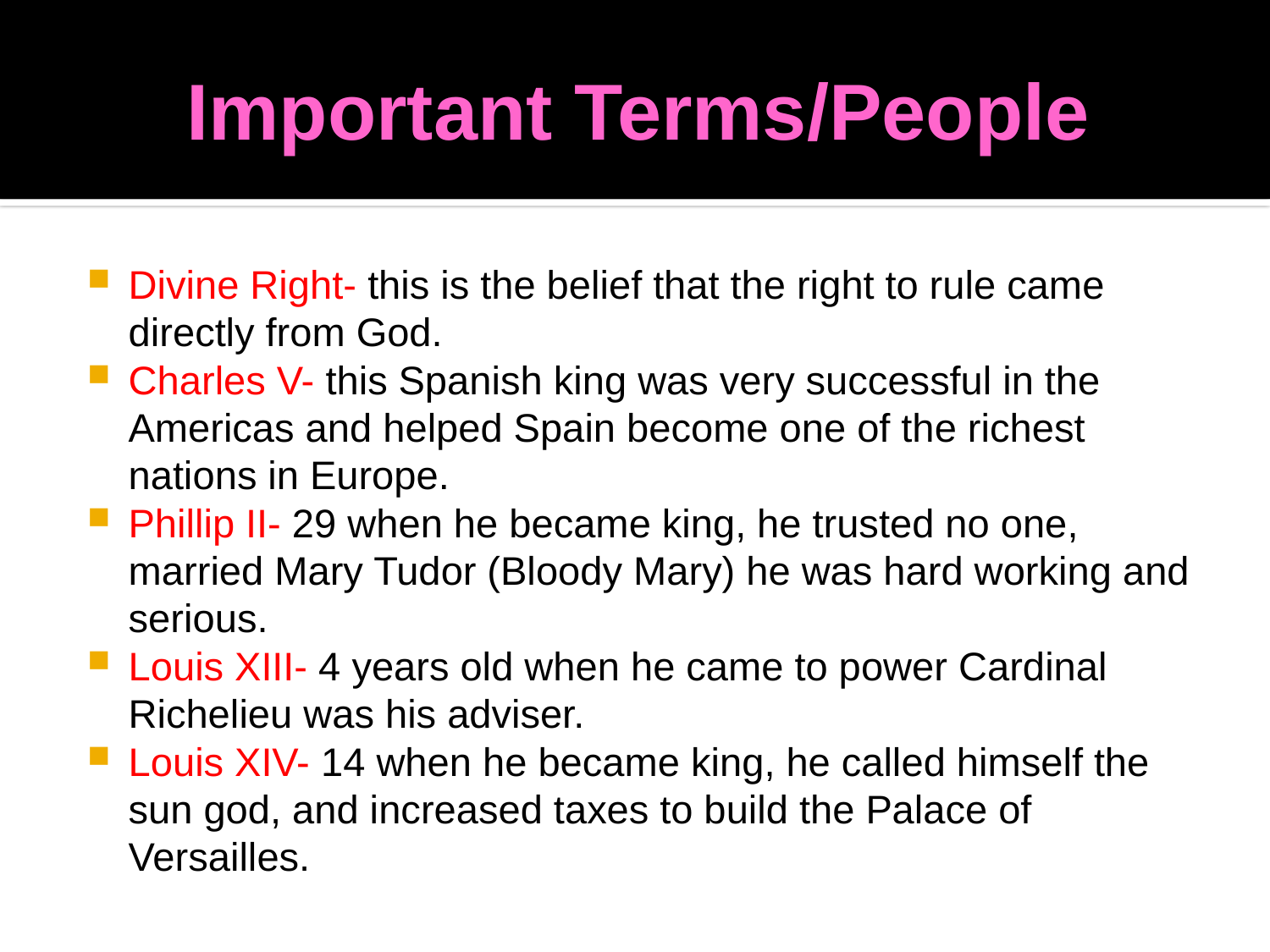

# Important Terms/People
Divine Right- this is the belief that the right to rule came directly from God.
Charles V- this Spanish king was very successful in the Americas and helped Spain become one of the richest nations in Europe.
Phillip II- 29 when he became king, he trusted no one, married Mary Tudor (Bloody Mary) he was hard working and serious.
Louis XIII- 4 years old when he came to power Cardinal Richelieu was his adviser.
Louis XIV- 14 when he became king, he called himself the sun god, and increased taxes to build the Palace of Versailles.